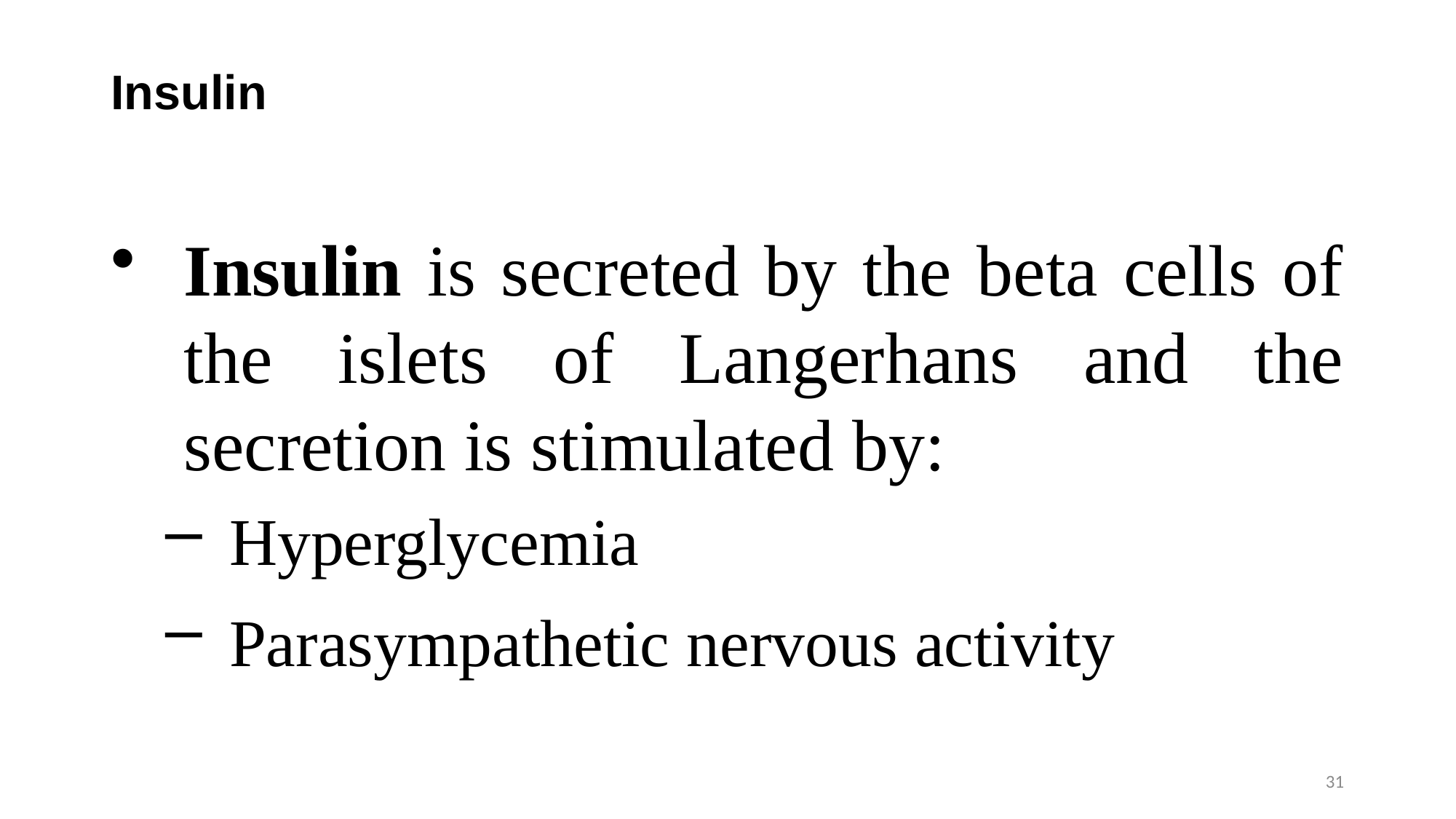

# Insulin
Insulin is secreted by the beta cells of the islets of Langerhans and the secretion is stimulated by:
Hyperglycemia
Parasympathetic nervous activity

31